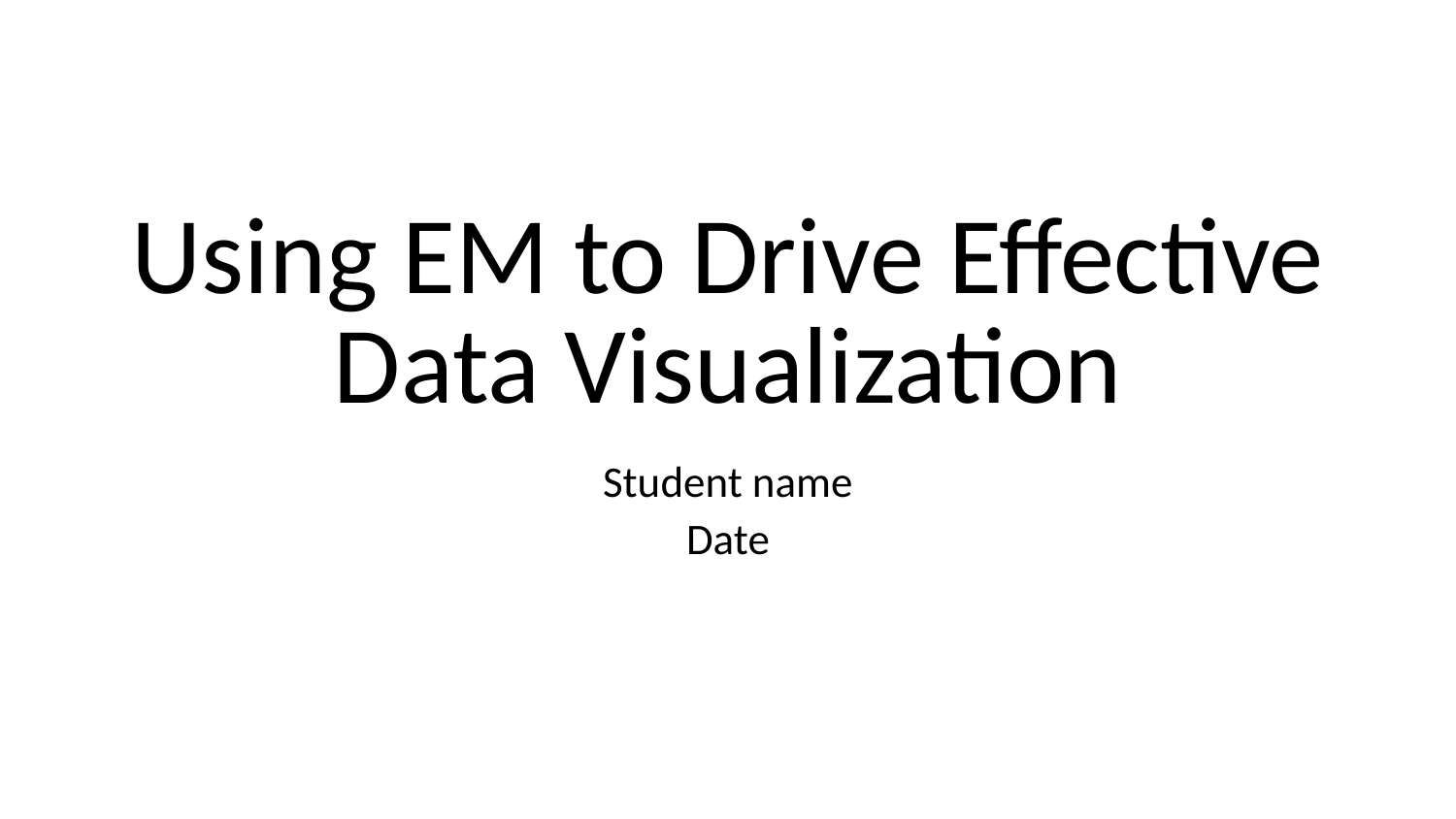

# Using EM to Drive Effective Data Visualization
Student name
Date